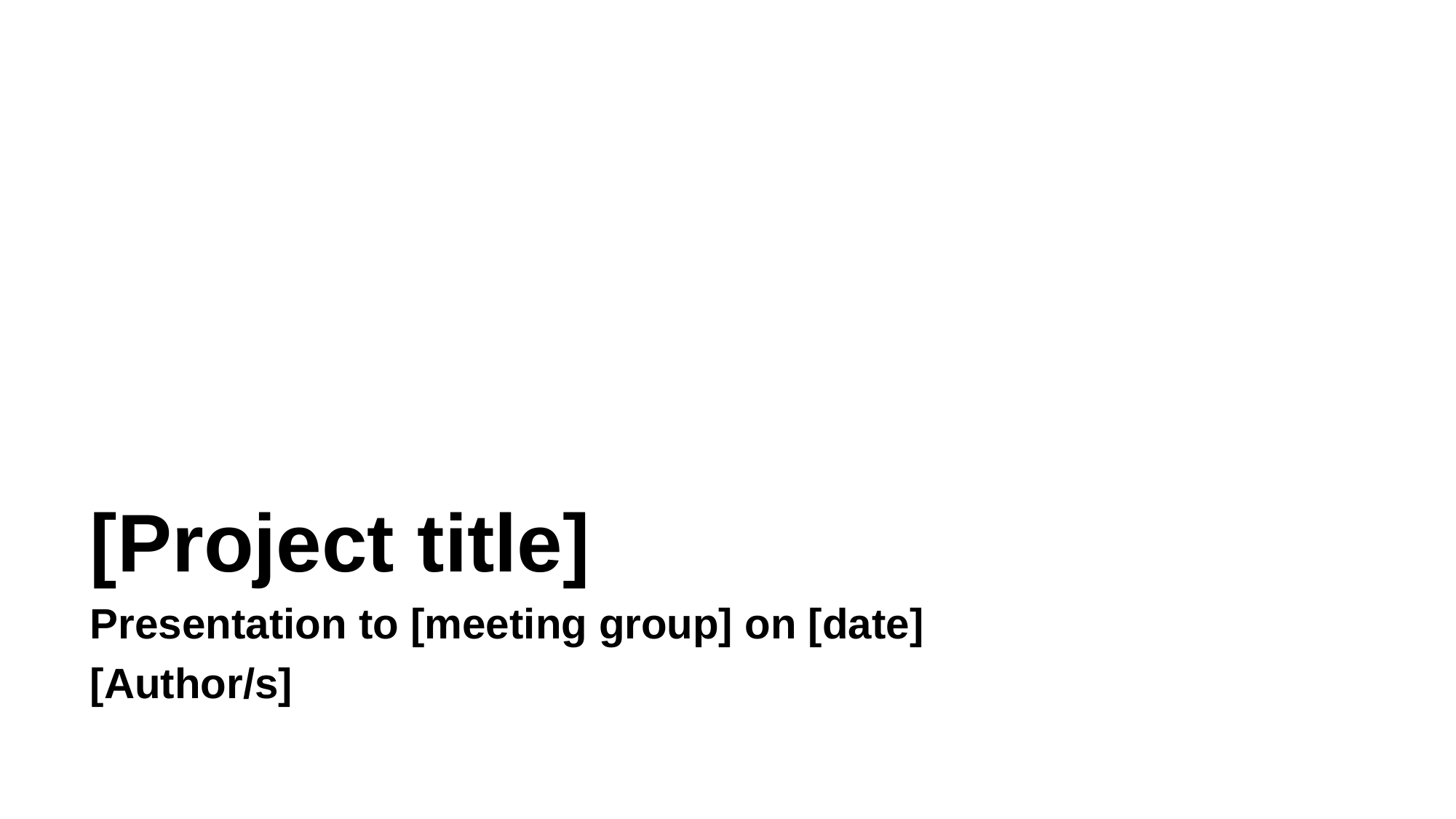

[Project title]
Presentation to [meeting group] on [date]
[Author/s]